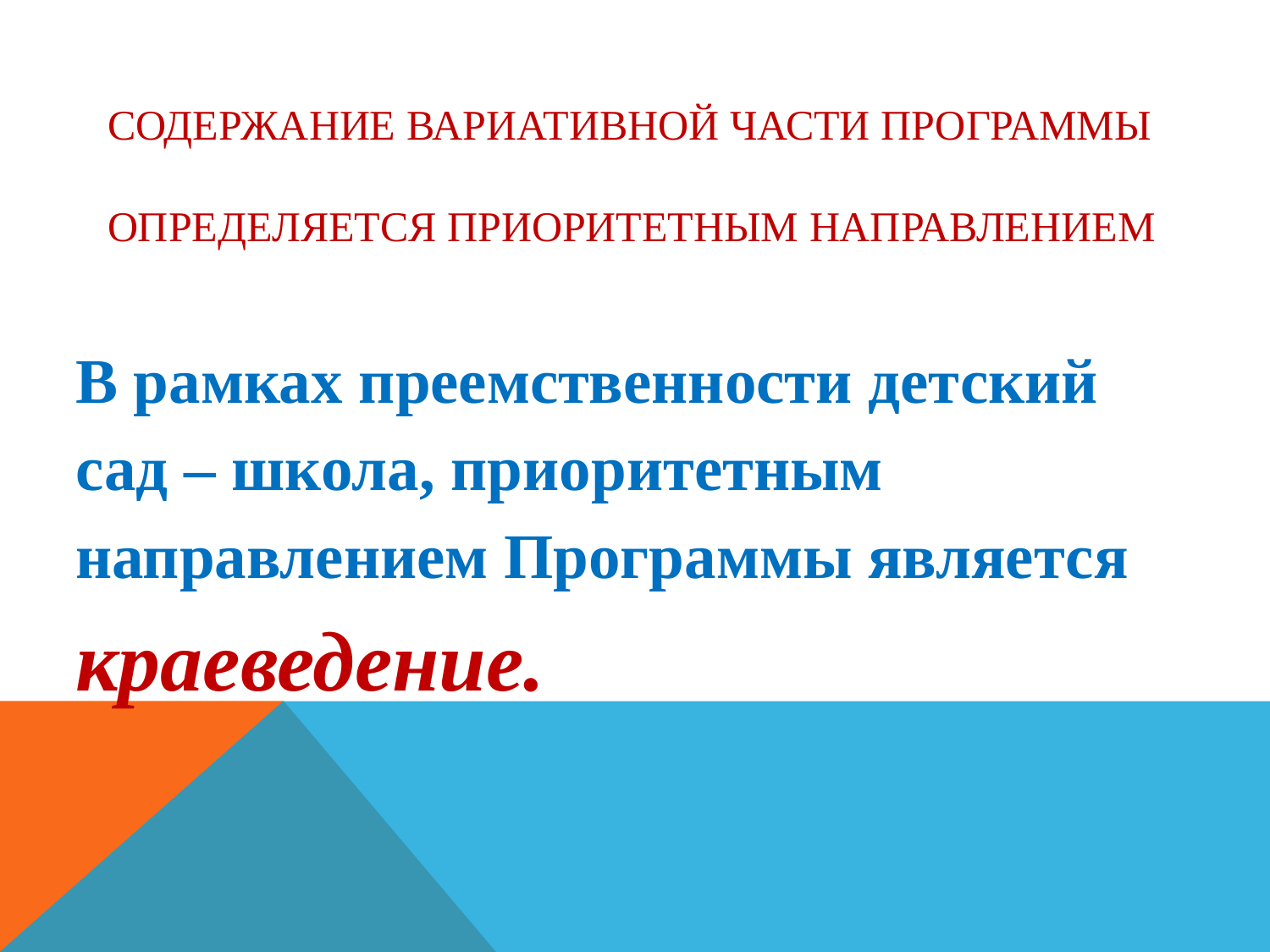

# Содержание вариативной части программы определяется приоритетным направлением
  В рамках преемственности детский сад – школа, приоритетным направлением Программы является краеведение.